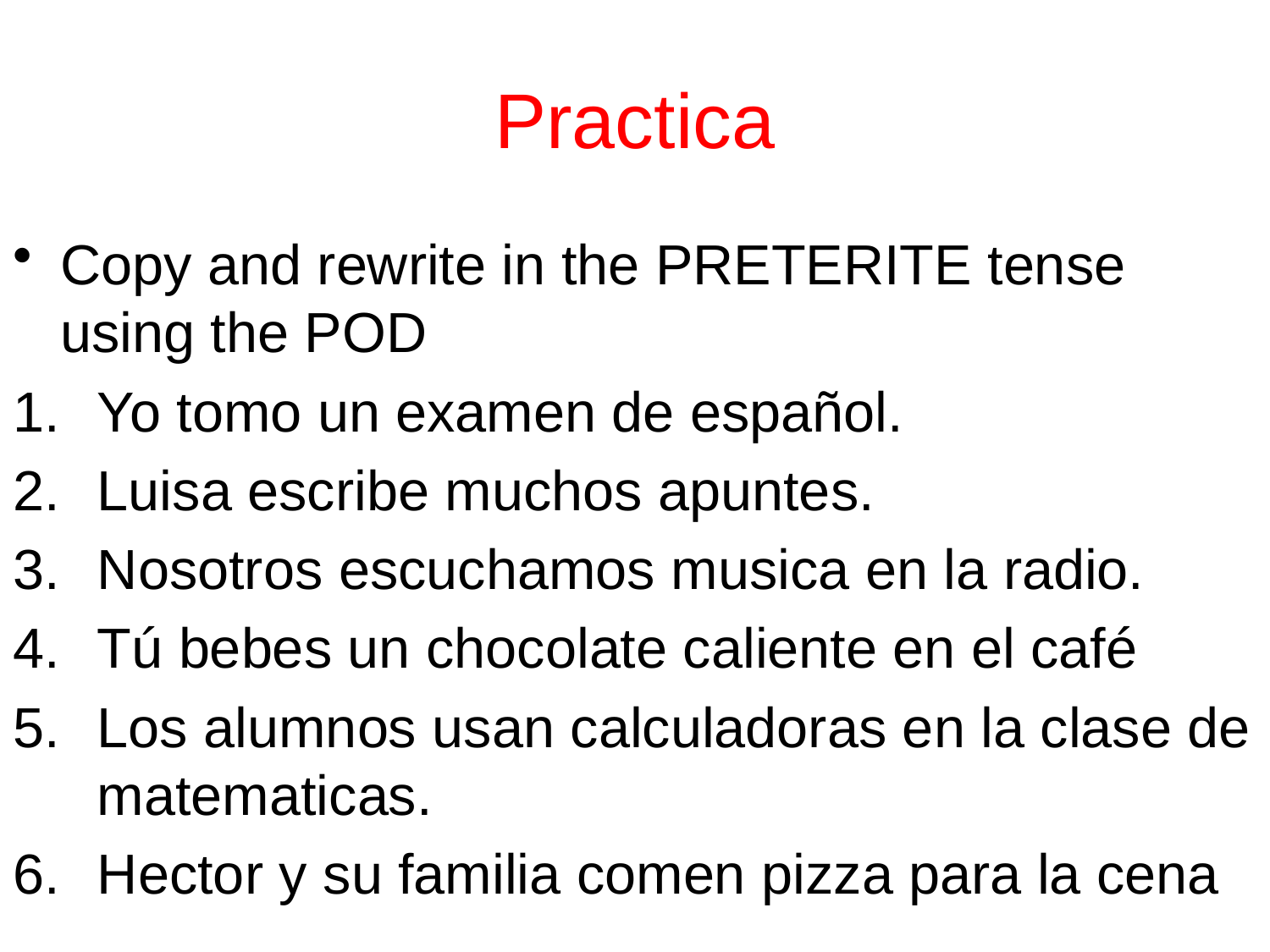

# Practica
Copy and rewrite in the PRETERITE tense using the POD
Yo tomo un examen de español.
Luisa escribe muchos apuntes.
Nosotros escuchamos musica en la radio.
Tú bebes un chocolate caliente en el café
Los alumnos usan calculadoras en la clase de matematicas.
Hector y su familia comen pizza para la cena